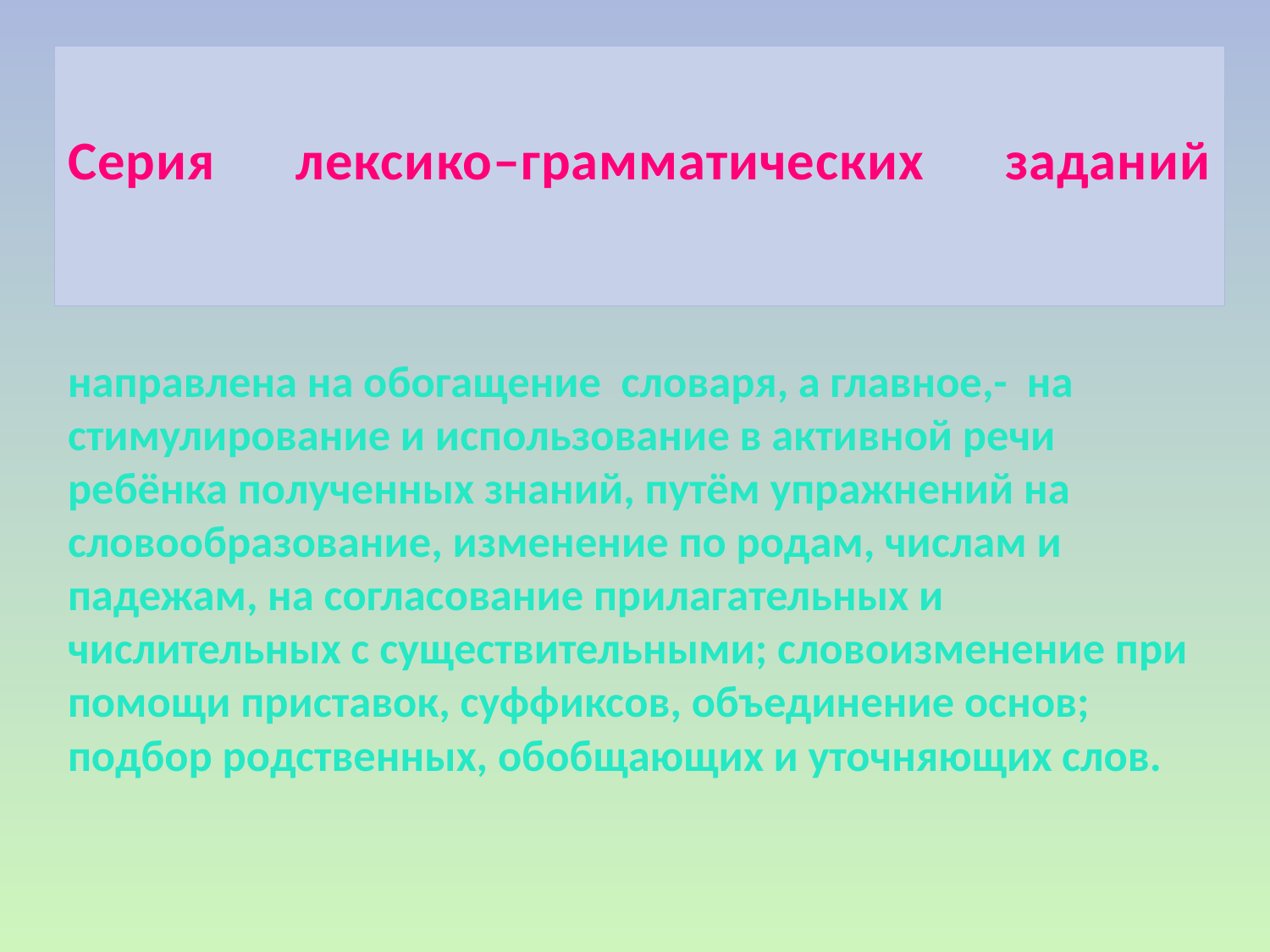

# Серия лексико–грамматических заданий
направлена на обогащение  словаря, а главное,-  на стимулирование и использование в активной речи ребёнка полученных знаний, путём упражнений на словообразование, изменение по родам, числам и падежам, на согласование прилагательных и числительных с существительными; словоизменение при помощи приставок, суффиксов, объединение основ; подбор родственных, обобщающих и уточняющих слов.